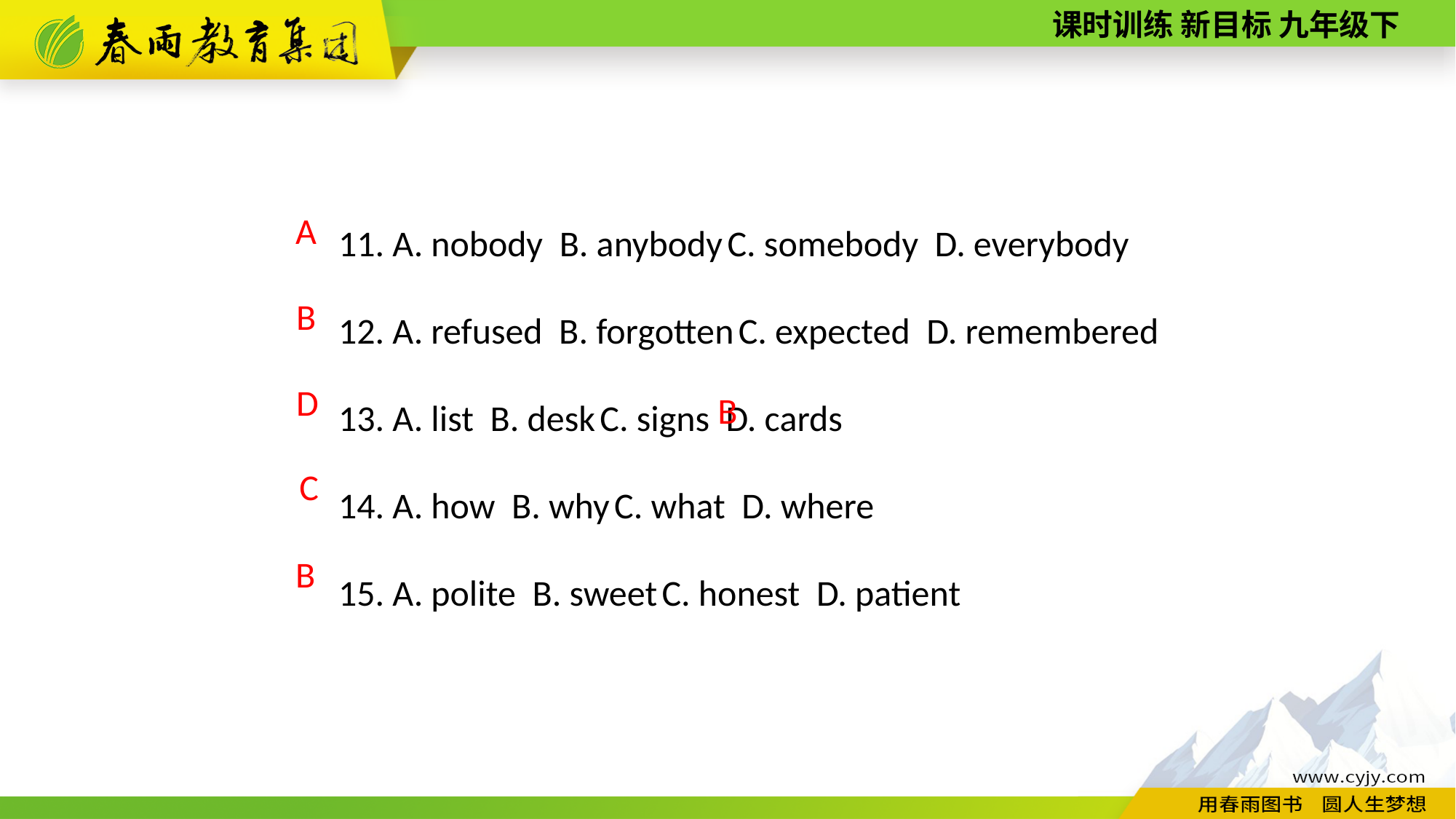

11. A. nobody  B. anybody C. somebody  D. everybody
12. A. refused  B. forgotten C. expected  D. remembered
13. A. list  B. desk C. signs  D. cards
14. A. how  B. why C. what  D. where
15. A. polite  B. sweet C. honest  D. patient
A
B
D
B
C
B